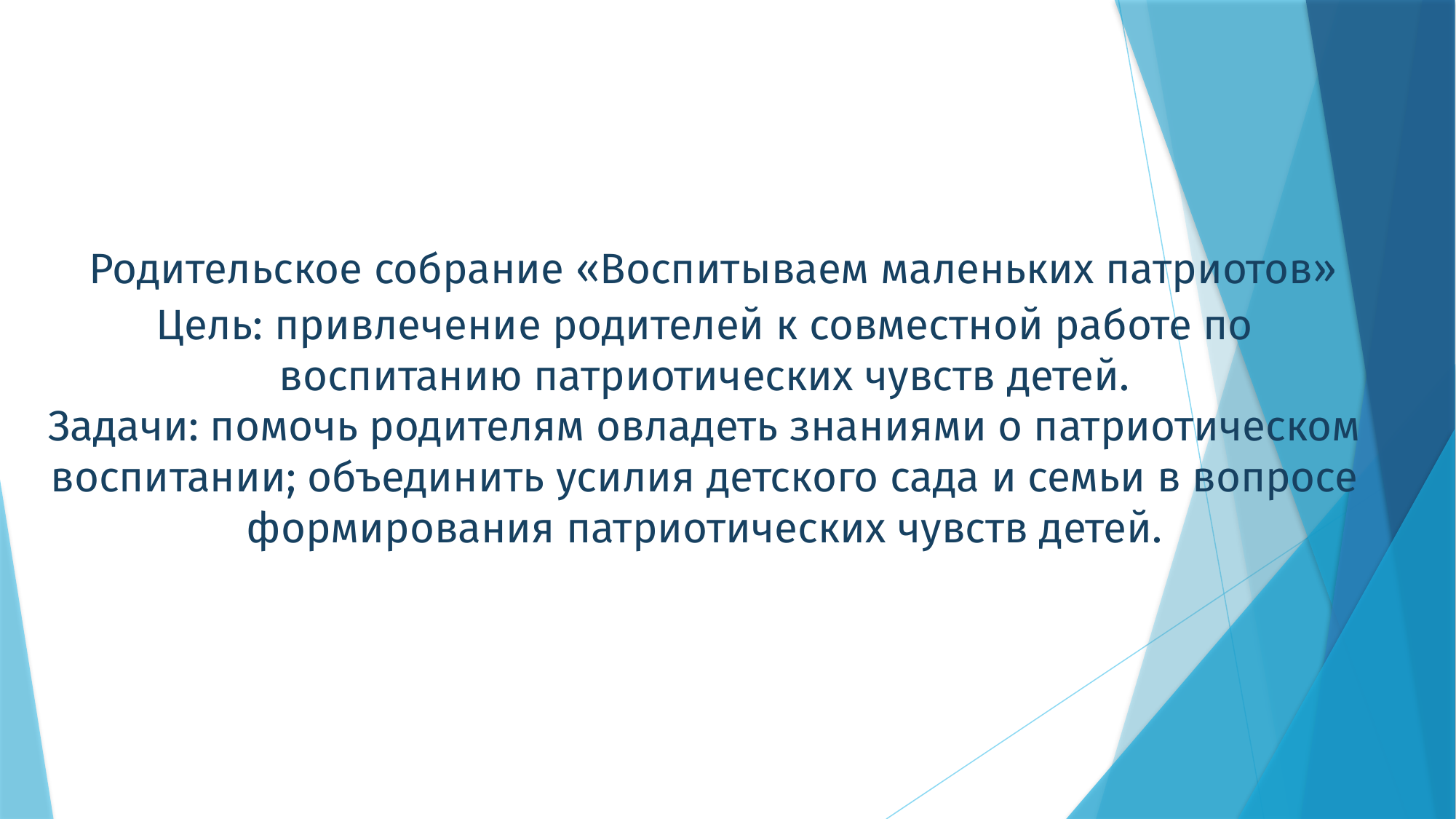

# Родительское собрание «Воспитываем маленьких патриотов» Цель: привлечение родителей к совместной работе по воспитанию патриотических чувств детей. Задачи: помочь родителям овладеть знаниями о патриотическом воспитании; объединить усилия детского сада и семьи в вопросе формирования патриотических чувств детей.